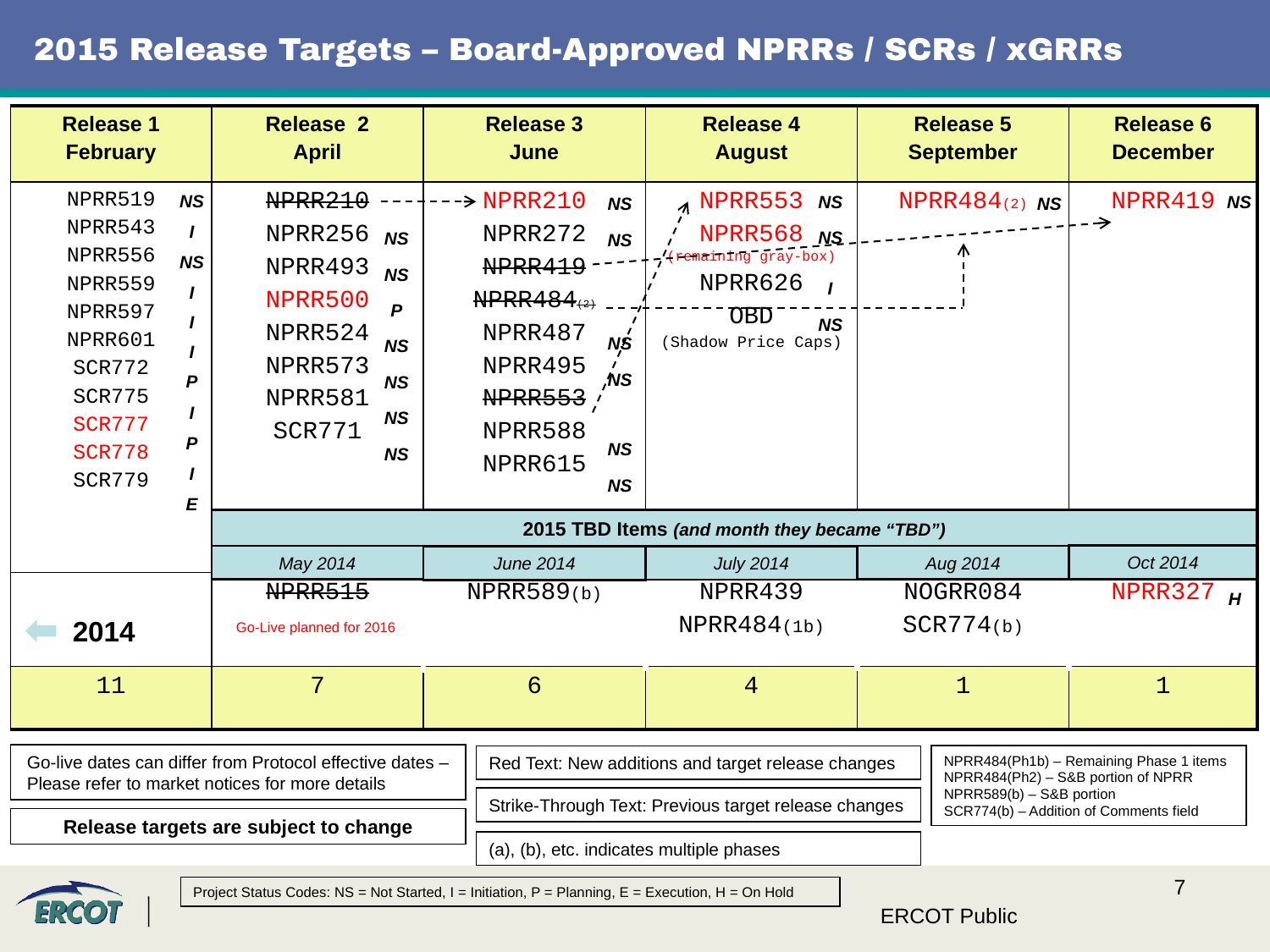

# 2015 Release Targets – Board-Approved NPRRs / SCRs / xGRRs
| Release 1 February | Release 2 April | Release 3 June | Release 4 August | Release 5 September | Release 6 December |
| --- | --- | --- | --- | --- | --- |
| NPRR519 NPRR543 NPRR556 NPRR559 NPRR597 NPRR601 SCR772 SCR775 SCR777 SCR778 SCR779 | NPRR210 NPRR256 NPRR493 NPRR500 NPRR524 NPRR573 NPRR581 SCR771 | NPRR210 NPRR272 NPRR419 NPRR484(2) NPRR487 NPRR495 NPRR553 NPRR588 NPRR615 | NPRR553 NPRR568 (remaining gray-box) NPRR626 OBD (Shadow Price Caps) | NPRR484(2) | NPRR419 |
|  | NPRR515 | NPRR589(b) | NPRR439 NPRR484(1b) | NOGRR084 SCR774(b) | NPRR327 |
| 11 | 7 | 6 | 4 | 1 | 1 |

NS

I

NS

I

I

I

P

I

P

I

E

NS
NS

NS

I

NS
NS

NS

NS

NS

NS

NS
NS
NS

NS

P

NS

NS

NS

NS
2015 TBD Items (and month they became “TBD”)
Oct 2014
May 2014
Aug 2014
July 2014
June 2014
H
2014
Go-Live planned for 2016

NPRR484(Ph1b) – Remaining Phase 1 items
NPRR484(Ph2) – S&B portion of NPRR
NPRR589(b) – S&B portion
SCR774(b) – Addition of Comments field
Go-live dates can differ from Protocol effective dates – Please refer to market notices for more details
Red Text: New additions and target release changes
Strike-Through Text: Previous target release changes
Release targets are subject to change
(a), (b), etc. indicates multiple phases
Project Status Codes: NS = Not Started, I = Initiation, P = Planning, E = Execution, H = On Hold
ERCOT Public